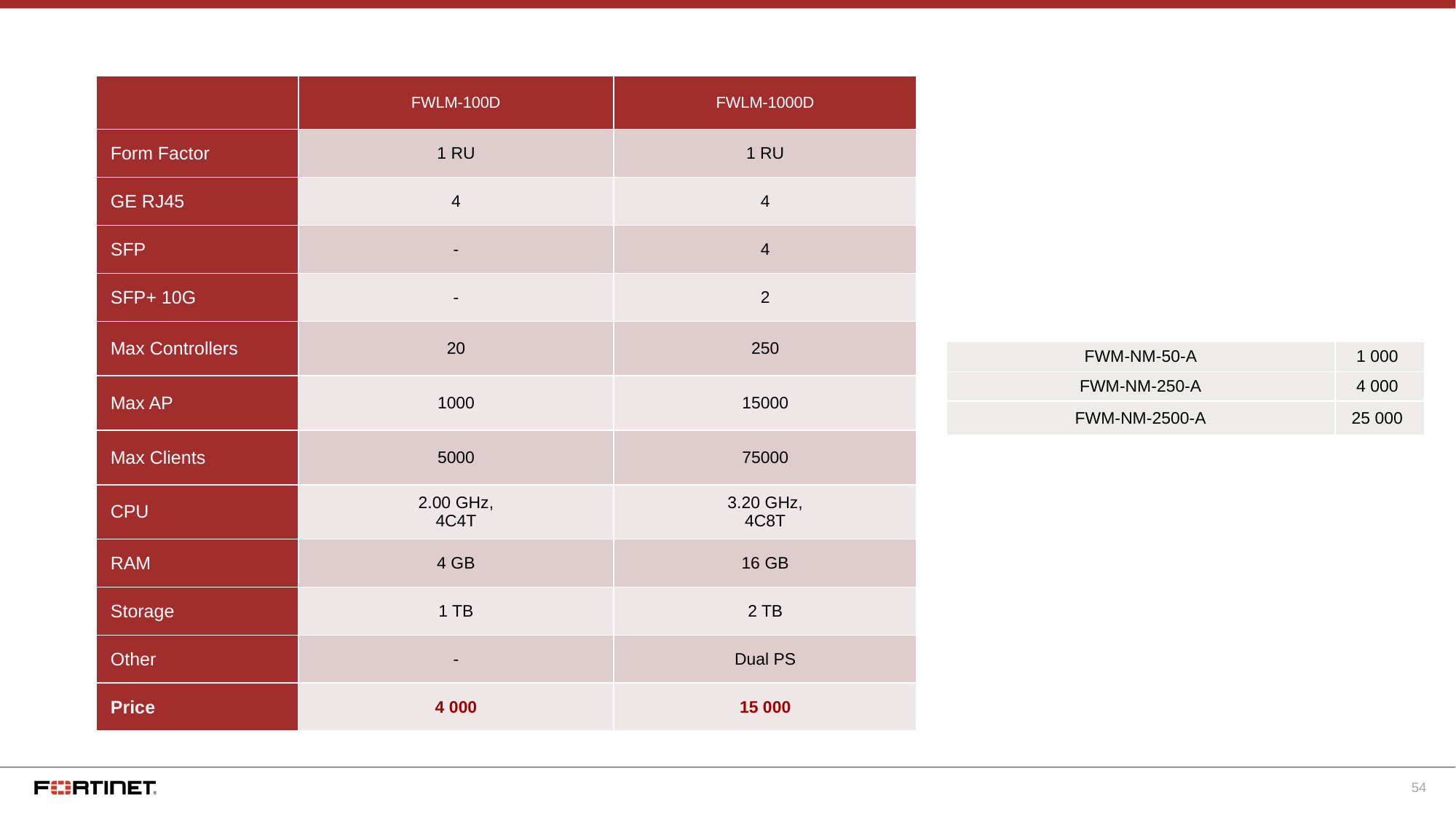

|  | FWLM-100D | FWLM-1000D |
| --- | --- | --- |
| Form Factor | 1 RU | 1 RU |
| GE RJ45 | 4 | 4 |
| SFP | - | 4 |
| SFP+ 10G | - | 2 |
| Max Controllers | 20 | 250 |
| Max AP | 1000 | 15000 |
| Max Clients | 5000 | 75000 |
| CPU | 2.00 GHz, 4C4T | 3.20 GHz, 4C8T |
| RAM | 4 GB | 16 GB |
| Storage | 1 TB | 2 TB |
| Other | - | Dual PS |
| Price | 4 000 | 15 000 |
| FWM-NM-50-A | 1 000 |
| --- | --- |
| FWM-NM-250-A | 4 000 |
| FWM-NM-2500-A | 25 000 |